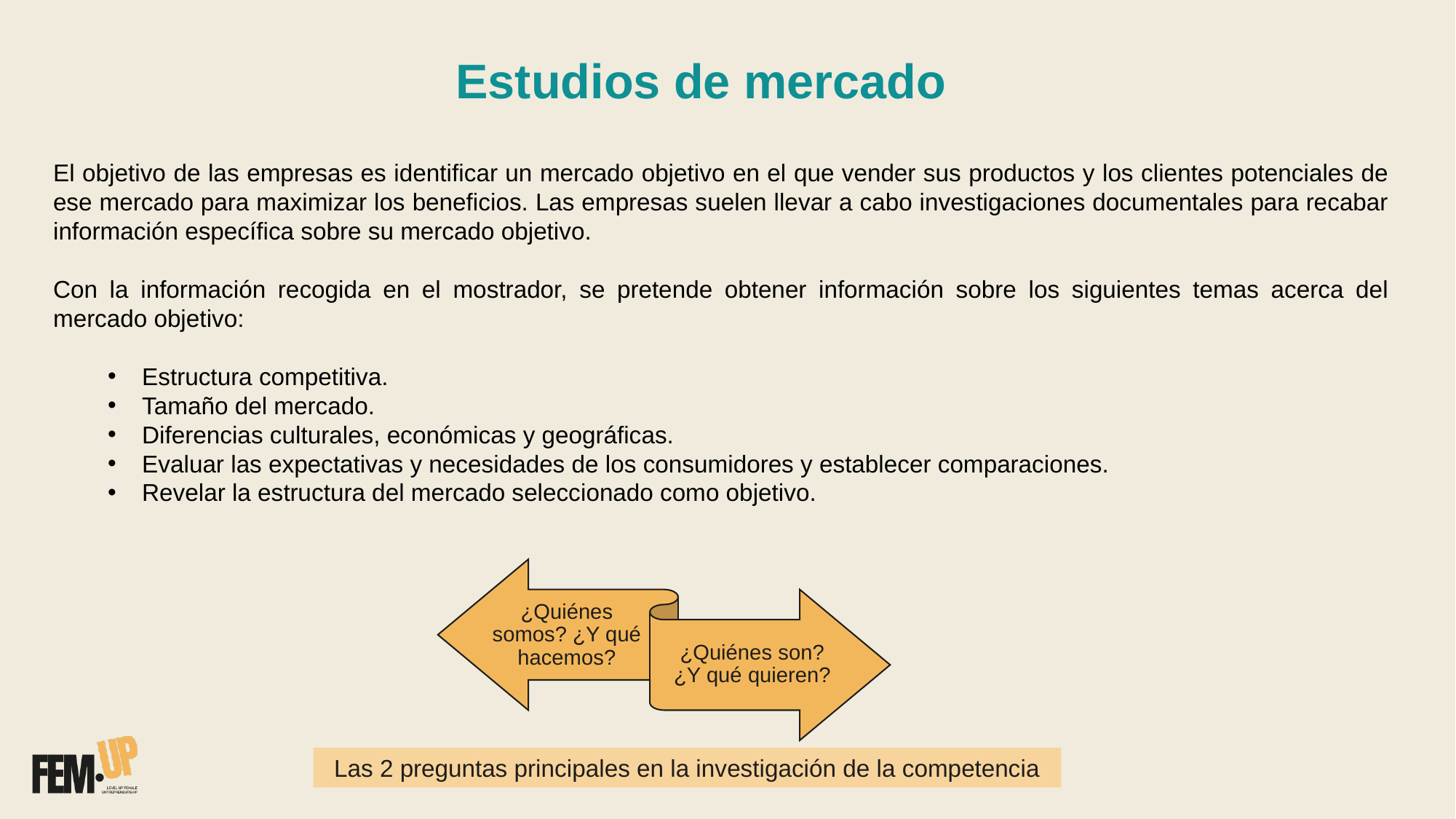

Estudios de mercado
El objetivo de las empresas es identificar un mercado objetivo en el que vender sus productos y los clientes potenciales de ese mercado para maximizar los beneficios. Las empresas suelen llevar a cabo investigaciones documentales para recabar información específica sobre su mercado objetivo.

Con la información recogida en el mostrador, se pretende obtener información sobre los siguientes temas acerca del mercado objetivo:

Estructura competitiva.
Tamaño del mercado.
Diferencias culturales, económicas y geográficas.
Evaluar las expectativas y necesidades de los consumidores y establecer comparaciones.
Revelar la estructura del mercado seleccionado como objetivo. ​
¿Quiénes somos? ¿Y qué hacemos?
¿Quiénes son? ¿Y qué quieren?
Las 2 preguntas principales en la investigación de la competencia